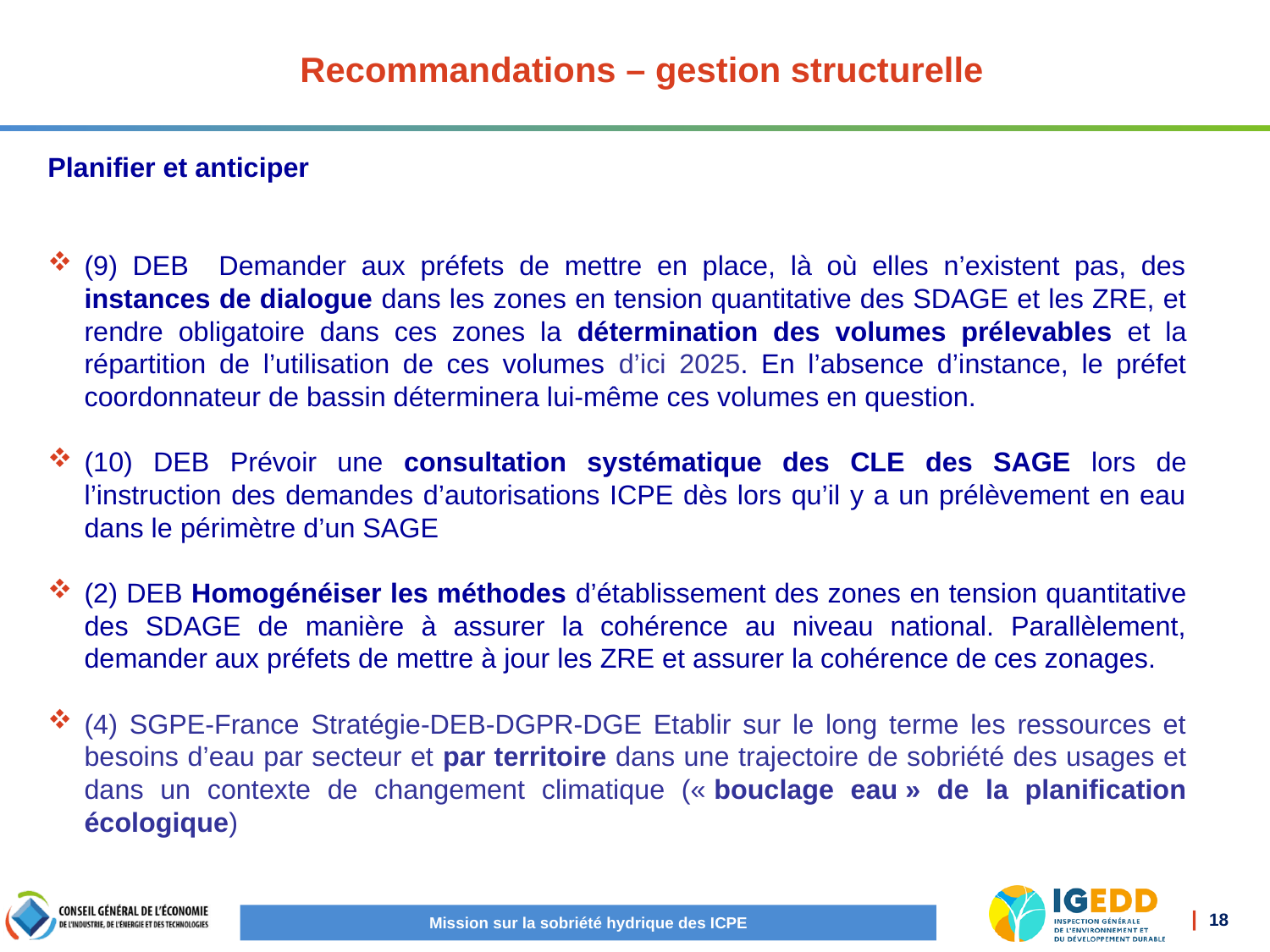

# Recommandations – gestion structurelle
Planifier et anticiper

(9) DEB  Demander aux préfets de mettre en place, là où elles n’existent pas, des instances de dialogue dans les zones en tension quantitative des SDAGE et les ZRE, et rendre obligatoire dans ces zones la détermination des volumes prélevables et la répartition de l’utilisation de ces volumes d’ici 2025. En l’absence d’instance, le préfet coordonnateur de bassin déterminera lui-même ces volumes en question.

(10) DEB Prévoir une consultation systématique des CLE des SAGE lors de l’instruction des demandes d’autorisations ICPE dès lors qu’il y a un prélèvement en eau dans le périmètre d’un SAGE

(2) DEB Homogénéiser les méthodes d’établissement des zones en tension quantitative des SDAGE de manière à assurer la cohérence au niveau national. Parallèlement, demander aux préfets de mettre à jour les ZRE et assurer la cohérence de ces zonages.

(4) SGPE-France Stratégie-DEB-DGPR-DGE Etablir sur le long terme les ressources et besoins d’eau par secteur et par territoire dans une trajectoire de sobriété des usages et dans un contexte de changement climatique (« bouclage eau » de la planification écologique)